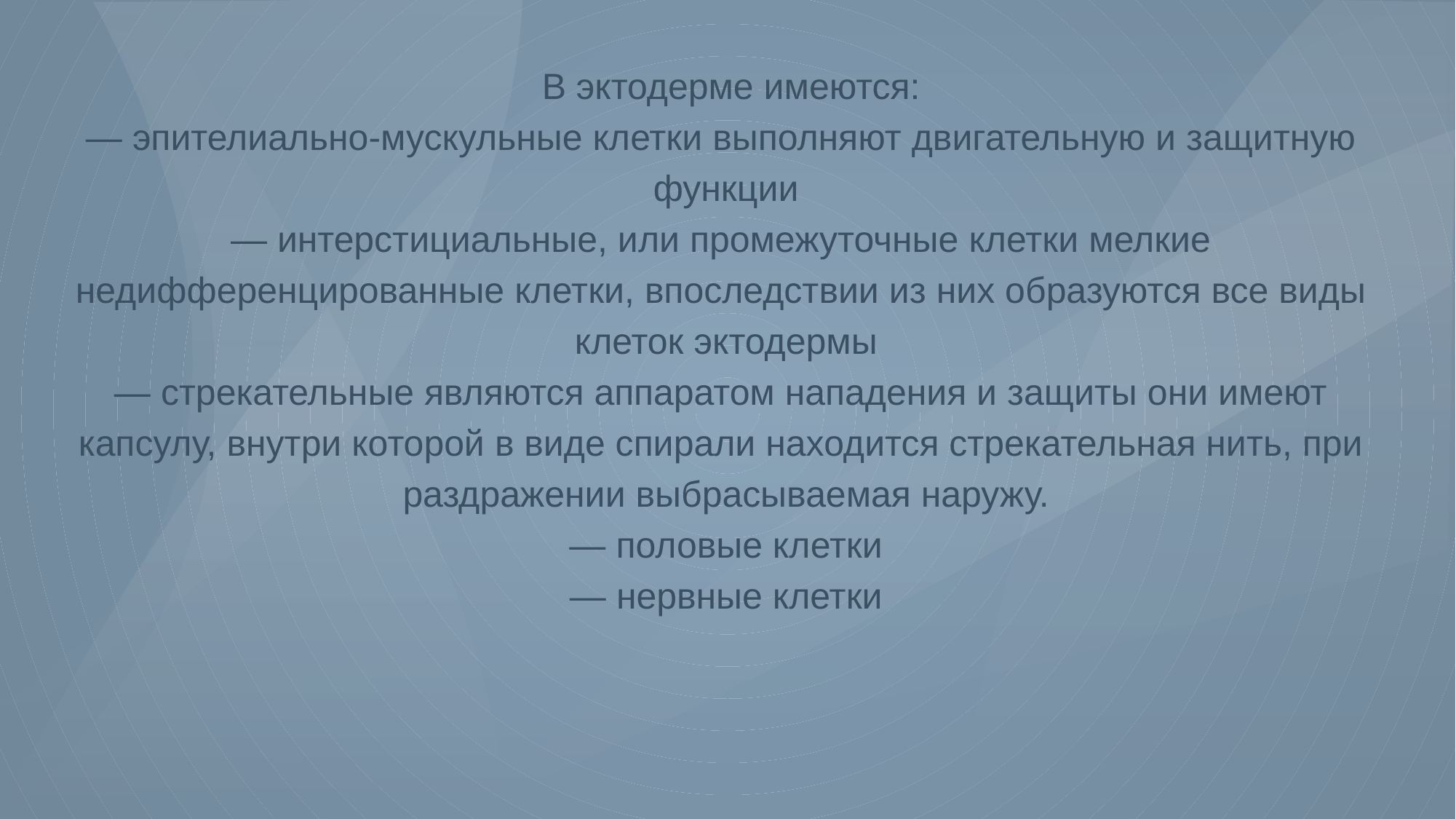

В эктодерме имеются:
— эпителиально-мускульные клетки выполняют двигательную и защитную
функции
— интерстициальные, или промежуточные клетки мелкие
недифференцированные клетки, впоследствии из них образуются все виды
клеток эктодермы
— стрекательные являются аппаратом нападения и защиты oни имеют
капсулу, внутри которой в виде спирали находится стрекательная нить, при
раздражении выбрасываемая наружу.
— половые клетки
— нервные клетки